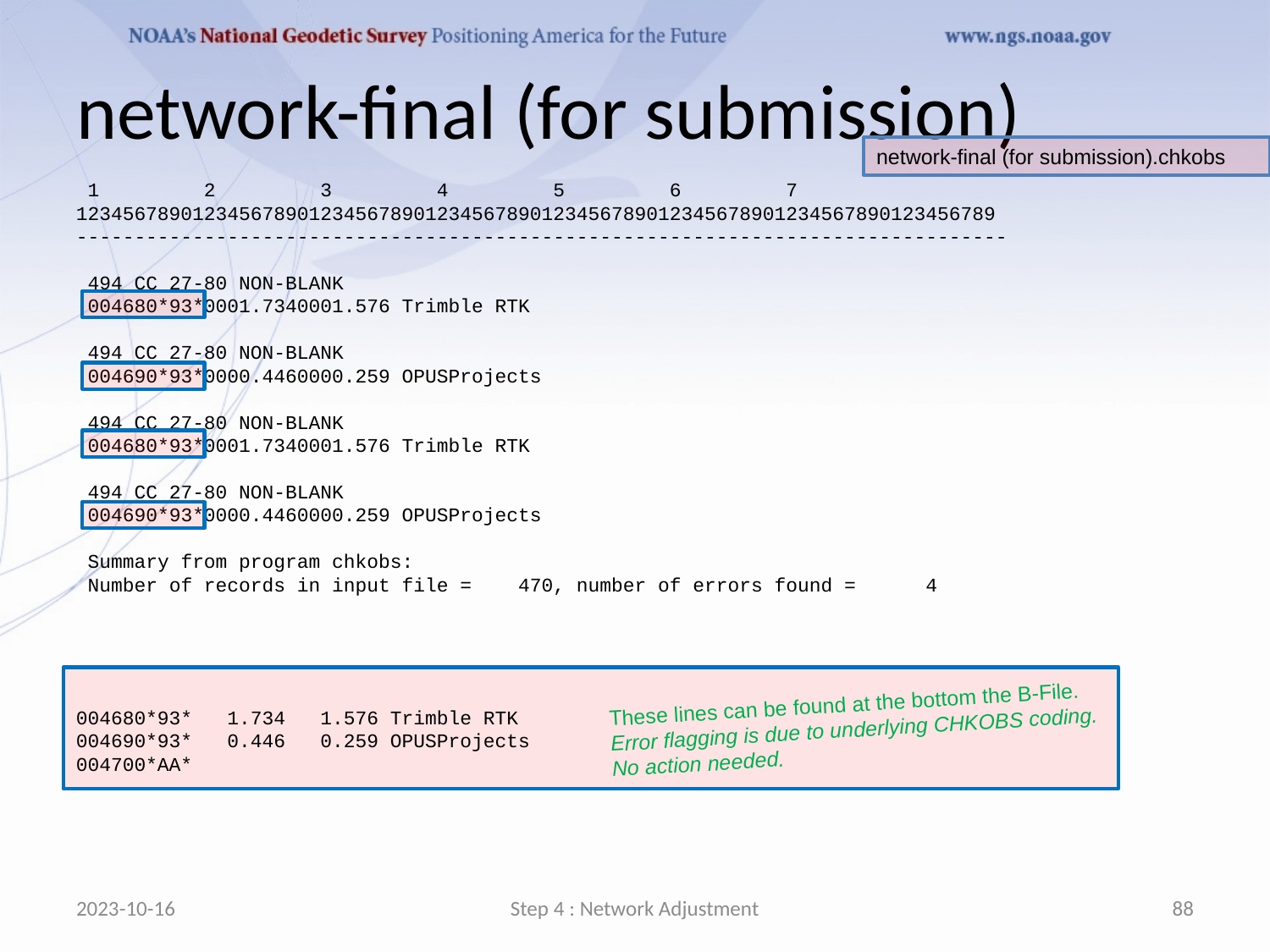

# network-final (for submission)
network-final (for submission).chkobs
 1         2         3         4         5         6         7
1234567890123456789012345678901234567890123456789012345678901234567890123456789
--------------------------------------------------------------------------------

 494 CC 27-80 NON-BLANK
 004680*93*0001.7340001.576 Trimble RTK

 494 CC 27-80 NON-BLANK
 004690*93*0000.4460000.259 OPUSProjects

 494 CC 27-80 NON-BLANK
 004680*93*0001.7340001.576 Trimble RTK

 494 CC 27-80 NON-BLANK
 004690*93*0000.4460000.259 OPUSProjects

 Summary from program chkobs:
 Number of records in input file =    470, number of errors found =      4

These lines can be found at the bottom the B-File.
Error flagging is due to underlying CHKOBS coding.
No action needed.
004680*93*   1.734   1.576 Trimble RTK
004690*93*   0.446   0.259 OPUSProjects
004700*AA*
2023-10-16
Step 4 : Network Adjustment
88